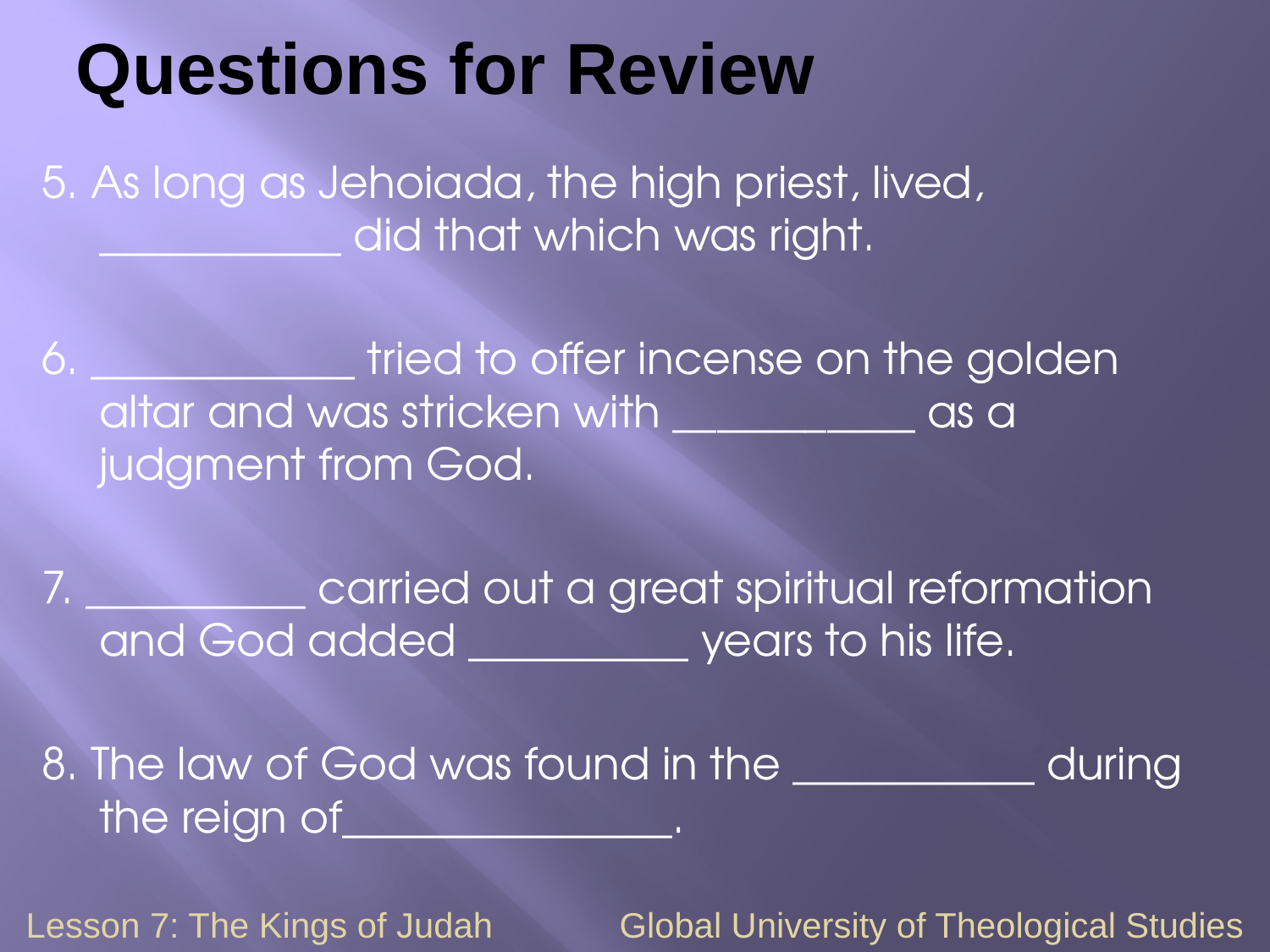

# Questions for Review
5. As long as Jehoiada, the high priest, lived, ___________ did that which was right.

6. ____________ tried to offer incense on the golden altar and was stricken with ___________ as a judgment from God.

7. __________ carried out a great spiritual reformation and God added __________ years to his life.

8. The law of God was found in the ___________ during the reign of_______________.
Lesson 7: The Kings of Judah             Global University of Theological Studies